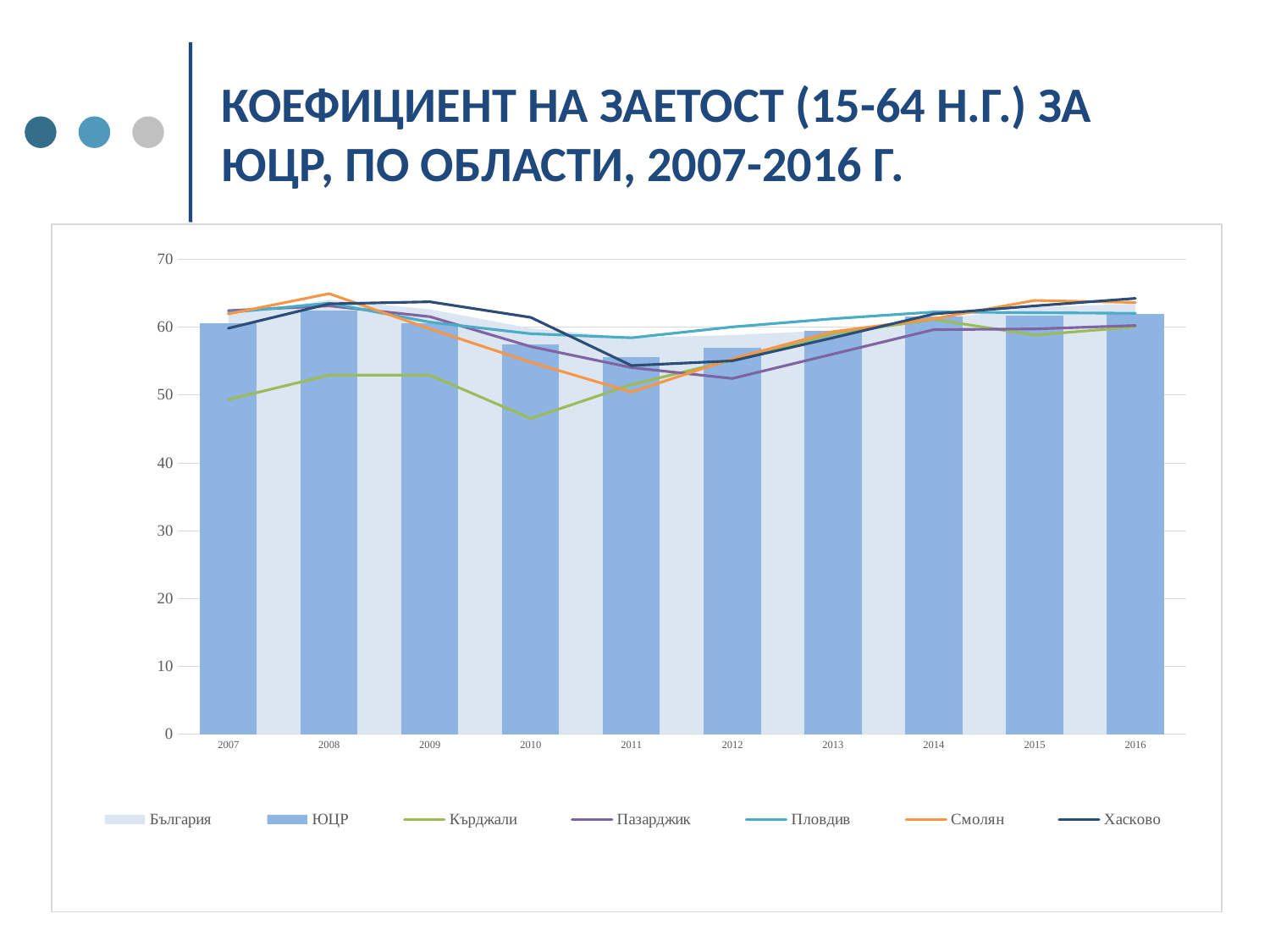

# КОЕФИЦИЕНТ НА ЗАЕТОСТ (15-64 Н.Г.) ЗА ЮЦР, ПО ОБЛАСТИ, 2007-2016 Г.

### Chart

| Category | България | ЮЦР | Кърджали | Пазарджик | Пловдив | Смолян | Хасково |
|---|---|---|---|---|---|---|---|
| 2007 | 61.7 | 60.5 | 49.3 | 62.4 | 62.1 | 61.9 | 59.8 |
| 2008 | 64.0 | 62.4 | 52.9 | 63.1 | 63.5 | 64.9 | 63.4 |
| 2009 | 62.6 | 60.5 | 52.9 | 61.5 | 60.7 | 59.7 | 63.7 |
| 2010 | 59.8 | 57.4 | 46.5 | 57.1 | 59.0 | 54.8 | 61.4 |
| 2011 | 58.4 | 55.5 | 51.5 | 54.0 | 58.4 | 50.4 | 54.3 |
| 2012 | 58.8 | 56.9 | 55.1 | 52.4 | 60.0 | 55.3 | 55.0 |
| 2013 | 59.5 | 59.4 | 59.0 | 56.0 | 61.2 | 59.3 | 58.4 |
| 2014 | 61.0 | 61.5 | 61.1 | 59.6 | 62.2 | 61.2 | 61.9 |
| 2015 | 62.9 | 61.6 | 58.8 | 59.7 | 62.1 | 63.9 | 63.1 |
| 2016 | 63.4 | 61.9 | 60.0 | 60.2 | 62.0 | 63.6 | 64.2 |